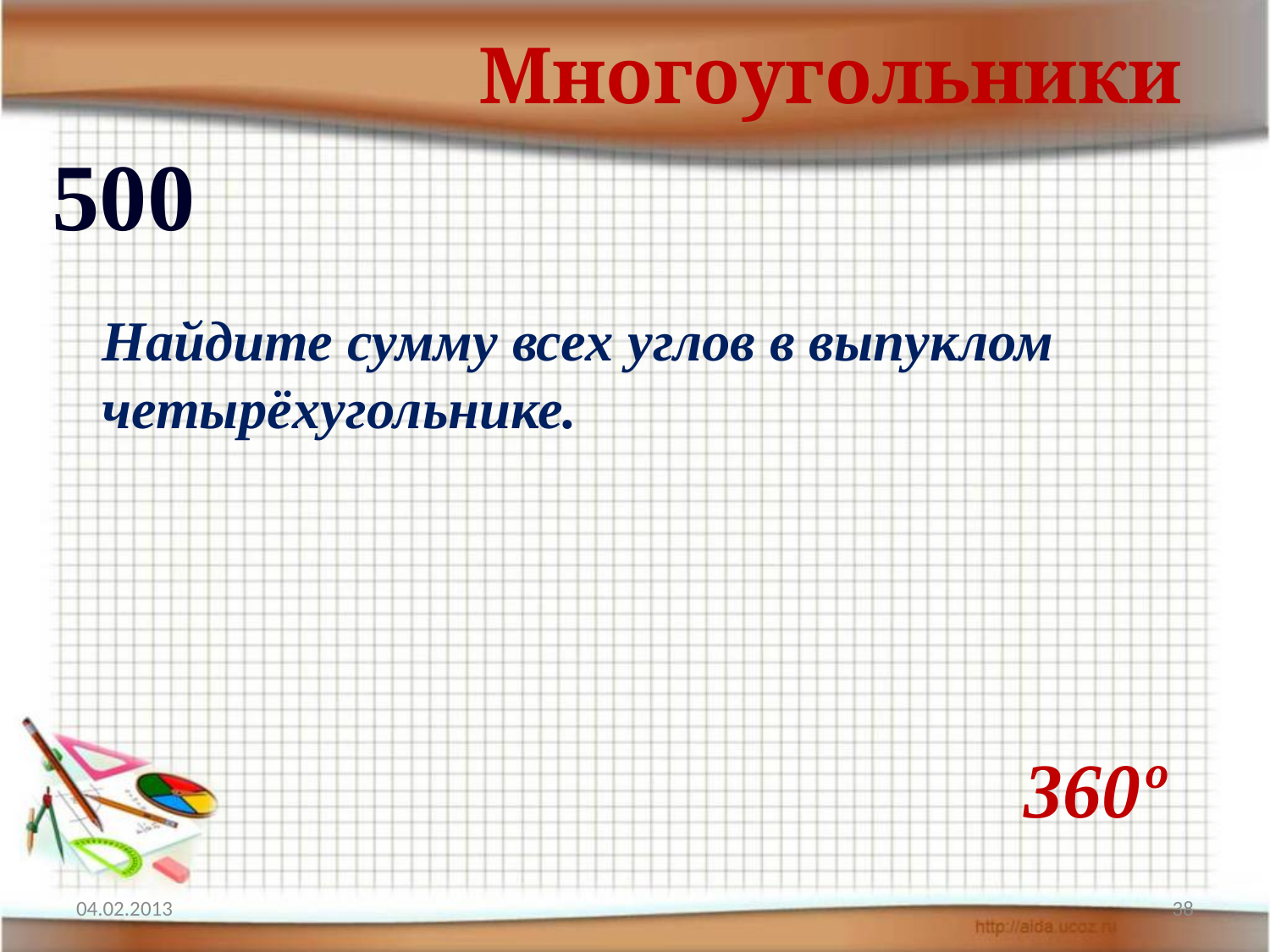

Многоугольники
500
Найдите сумму всех углов в выпуклом четырёхугольнике.
360º
04.02.2013
38